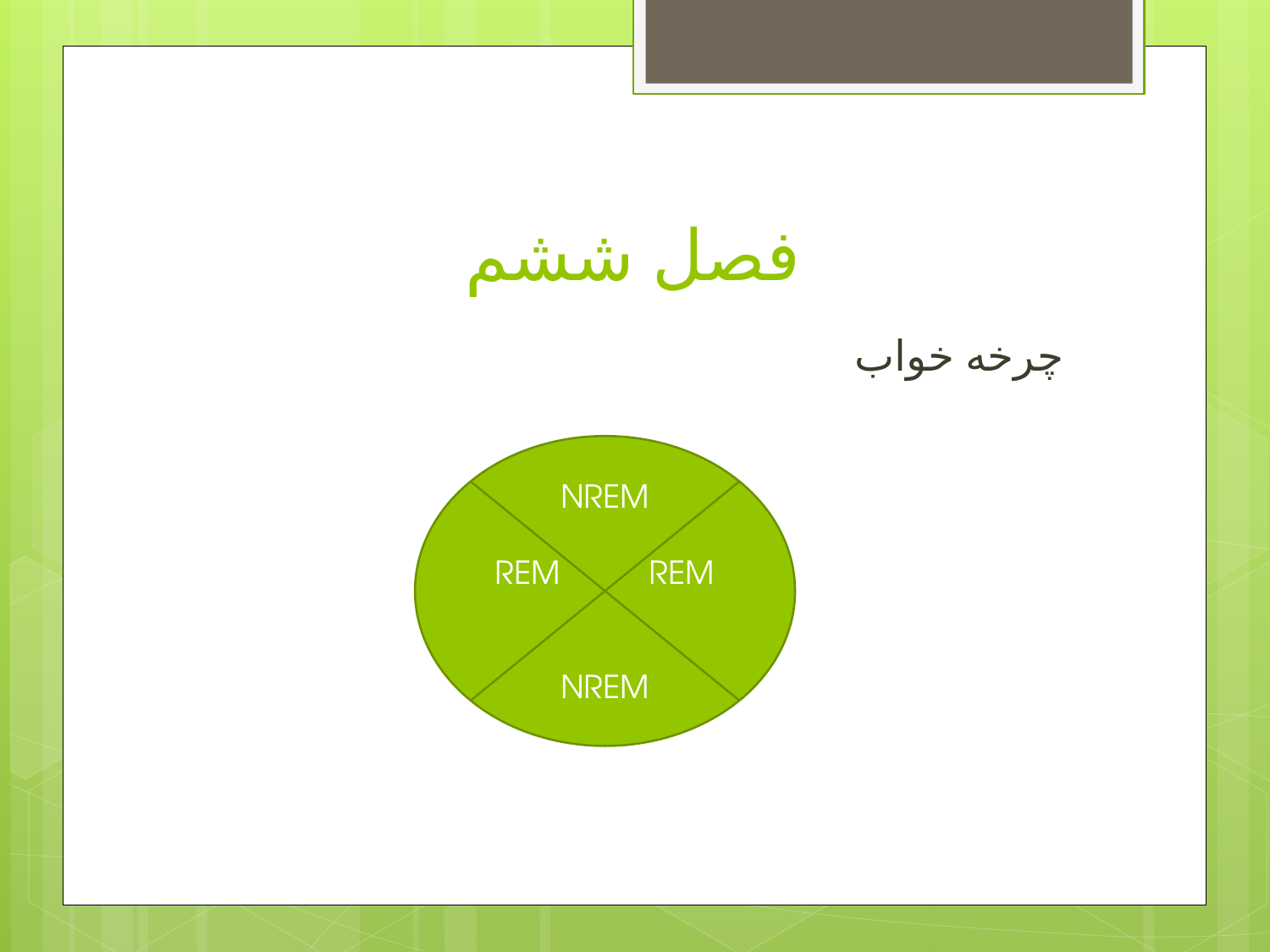

# فصل ششم
چرخه خواب

NREM

REM          REM

NREM